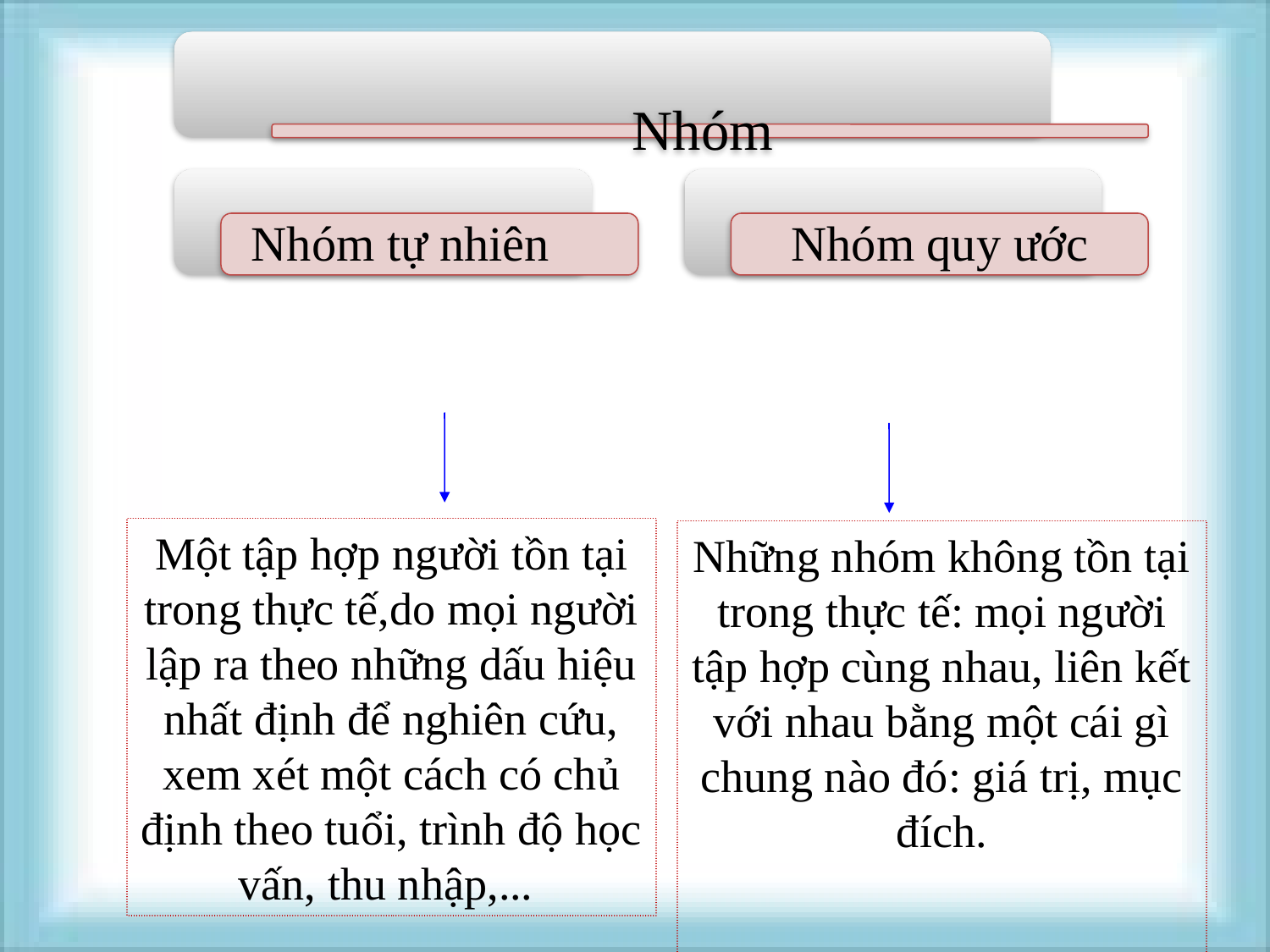

Nhóm
 Nhóm tự nhiên
Nhóm quy ước

Một tập hợp người tồn tại trong thực tế,do mọi người lập ra theo những dấu hiệu nhất định để nghiên cứu, xem xét một cách có chủ định theo tuổi, trình độ học vấn, thu nhập,...
Những nhóm không tồn tại trong thực tế: mọi người tập hợp cùng nhau, liên kết với nhau bằng một cái gì chung nào đó: giá trị, mục đích.